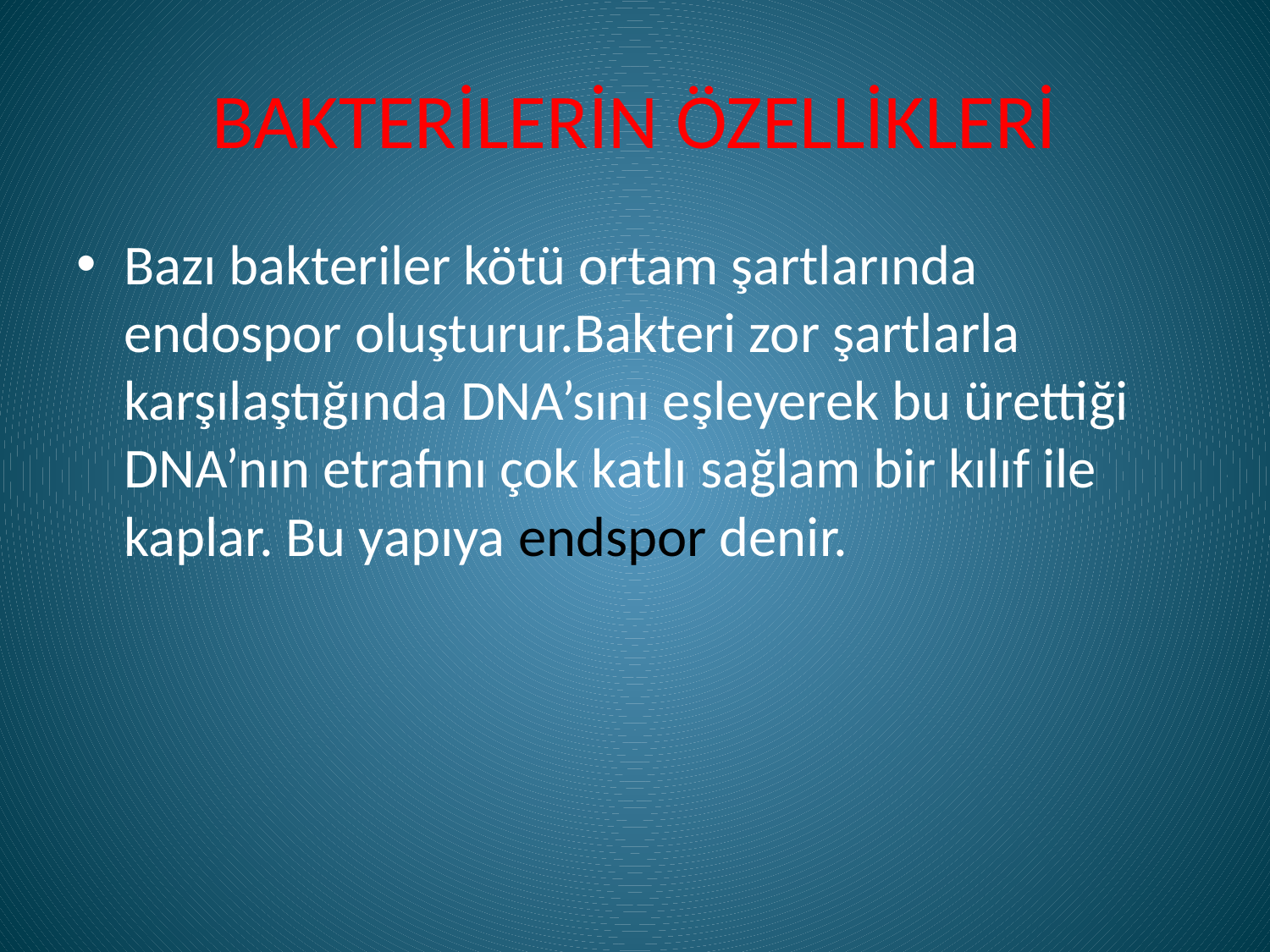

# BAKTERİLERİN ÖZELLİKLERİ
Bazı bakteriler kötü ortam şartlarında endospor oluşturur.Bakteri zor şartlarla karşılaştığında DNA’sını eşleyerek bu ürettiği DNA’nın etrafını çok katlı sağlam bir kılıf ile kaplar. Bu yapıya endspor denir.